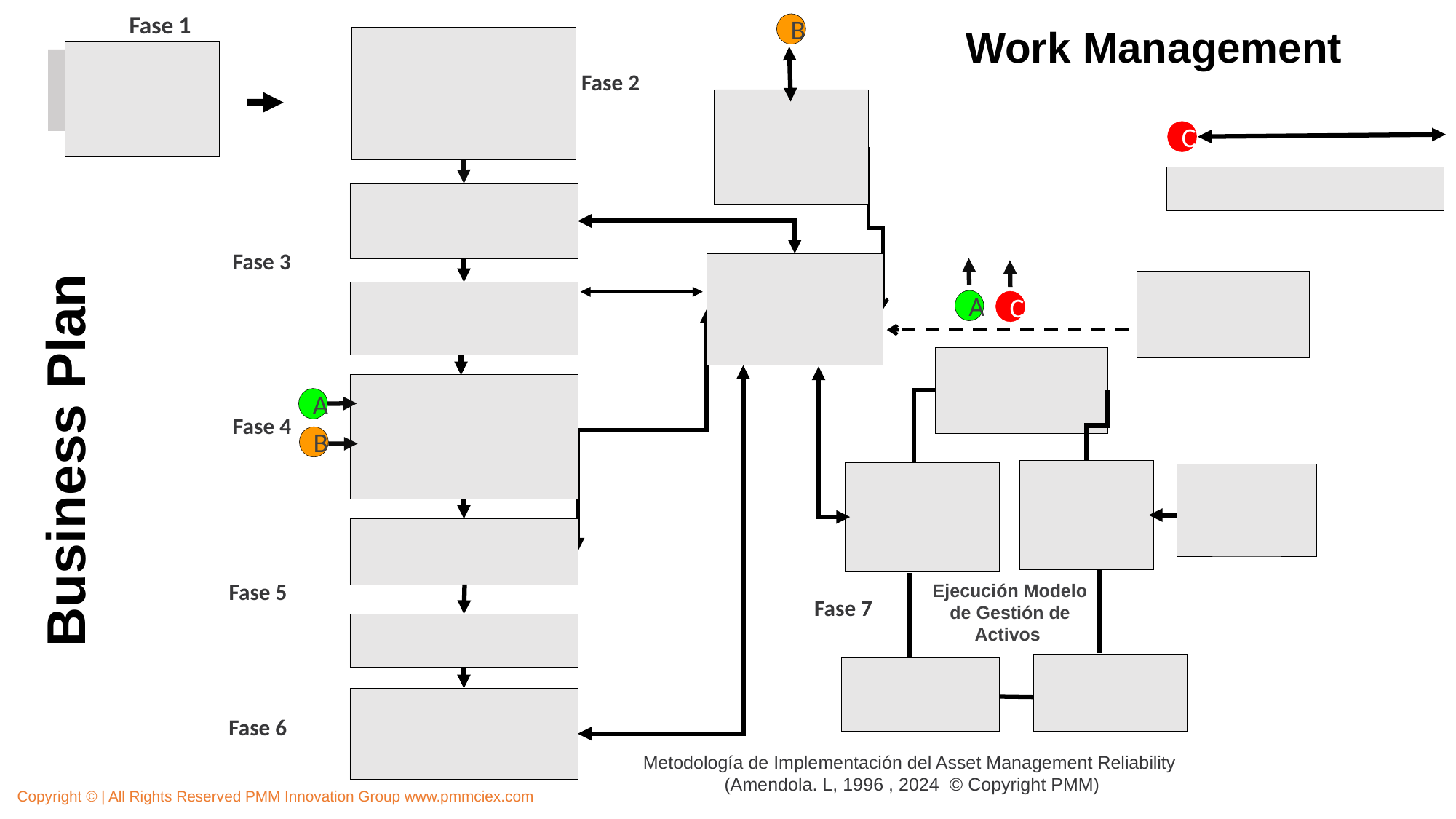

Fase 1

B
Work Management

Fase 2

C

Fase 3

A
C

A
Fase 4
Business Plan
B

Fase 5
Ejecución Modelo de Gestión de Activos
Fase 7

Fase 6
Metodología de Implementación del Asset Management Reliability
(Amendola. L, 1996 , 2024  © Copyright PMM)